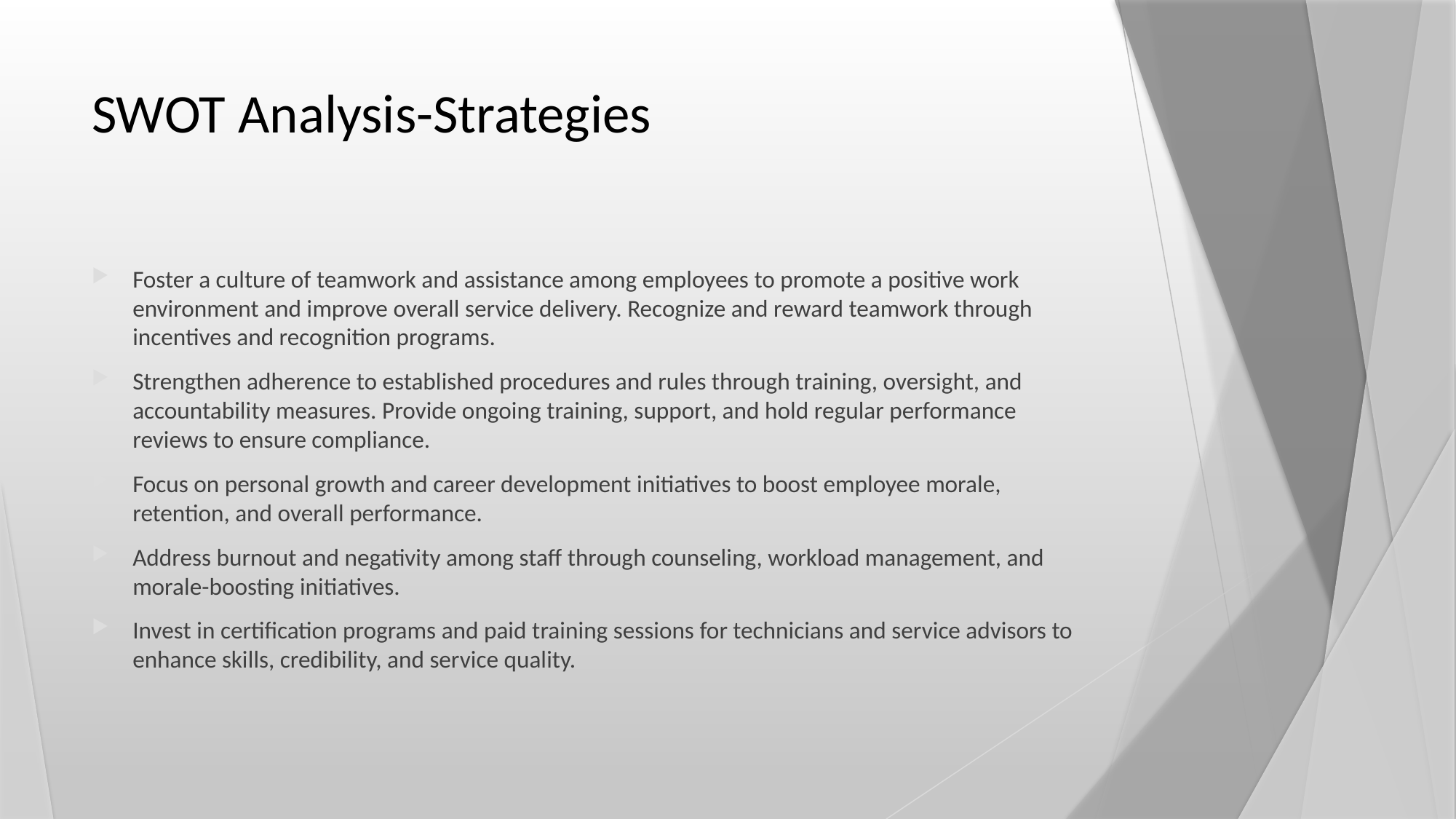

# SWOT Analysis-Strategies
Foster a culture of teamwork and assistance among employees to promote a positive work environment and improve overall service delivery. Recognize and reward teamwork through incentives and recognition programs.
Strengthen adherence to established procedures and rules through training, oversight, and accountability measures. Provide ongoing training, support, and hold regular performance reviews to ensure compliance.
Focus on personal growth and career development initiatives to boost employee morale, retention, and overall performance.
Address burnout and negativity among staff through counseling, workload management, and morale-boosting initiatives.
Invest in certification programs and paid training sessions for technicians and service advisors to enhance skills, credibility, and service quality.